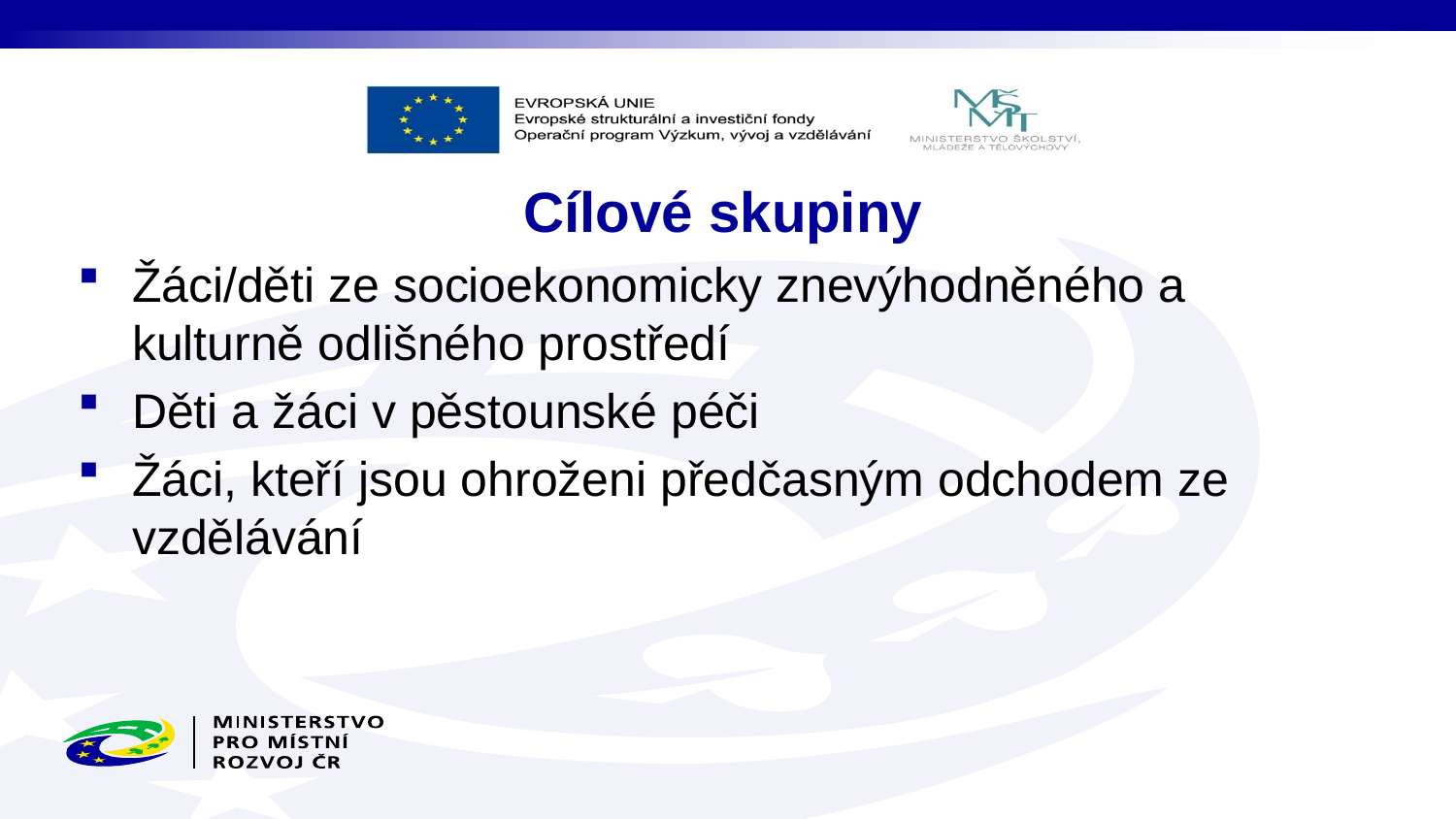

# Cílové skupiny
Žáci/děti ze socioekonomicky znevýhodněného a kulturně odlišného prostředí
Děti a žáci v pěstounské péči
Žáci, kteří jsou ohroženi předčasným odchodem ze vzdělávání